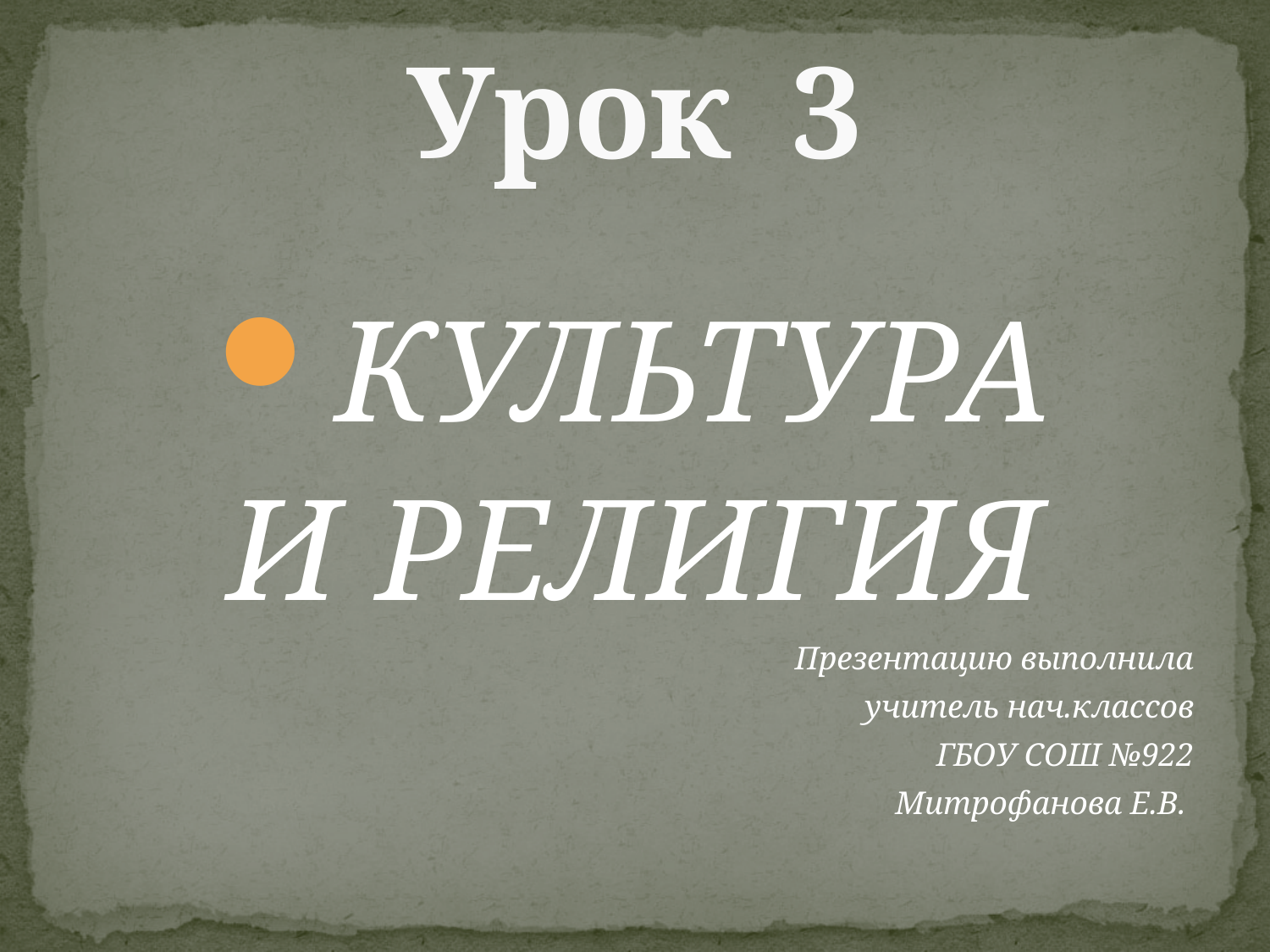

# Урок  3
КУЛЬТУРА
И РЕЛИГИЯ
                                                                                       Презентацию выполнила
                                                                                             учитель нач.классов
ГБОУ СОШ №922
Митрофанова Е.В.